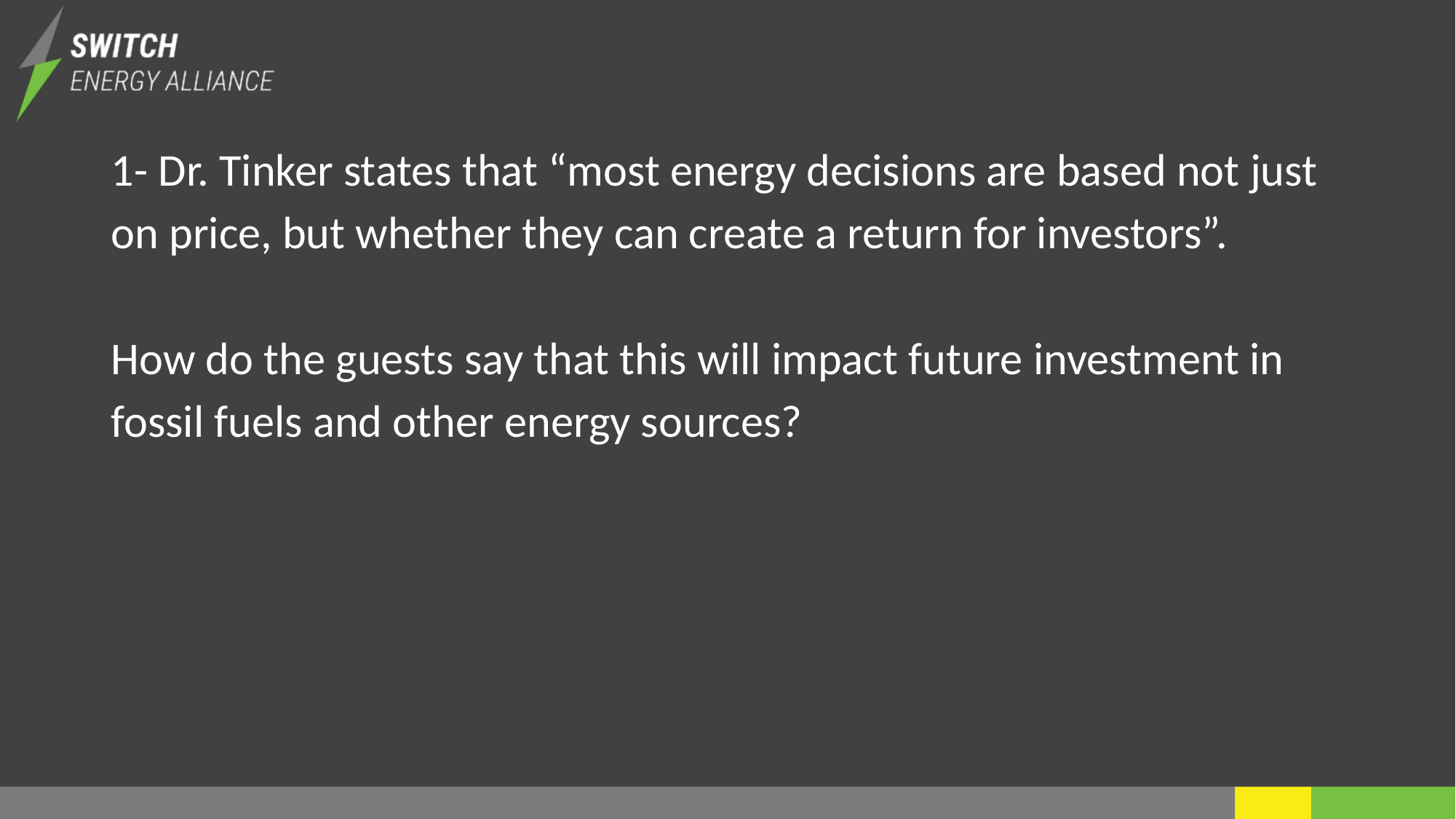

1- Dr. Tinker states that “most energy decisions are based not just on price, but whether they can create a return for investors”.

How do the guests say that this will impact future investment in fossil fuels and other energy sources?